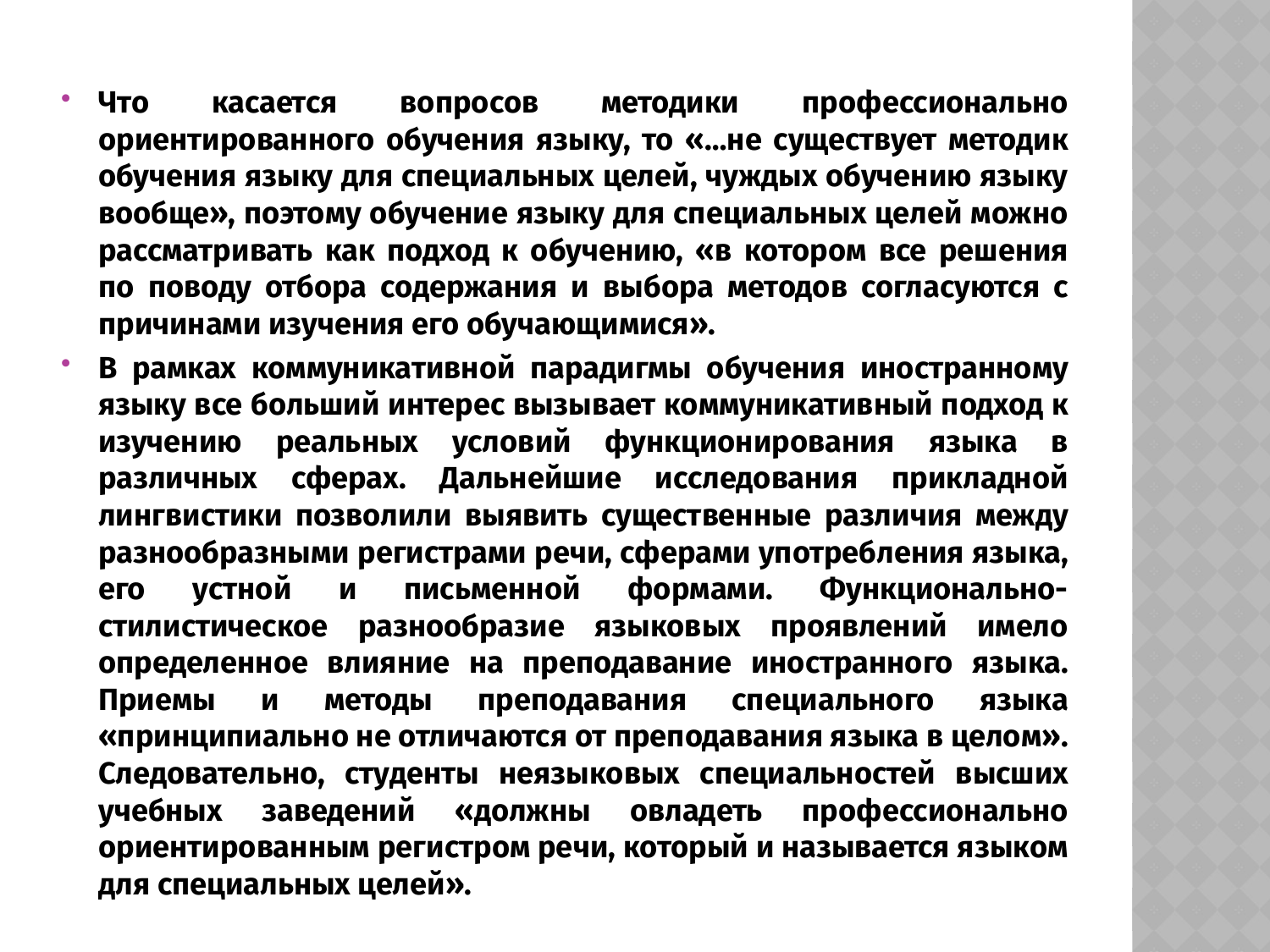

Что касается вопросов методики профессионально ориентированного обучения языку, то «…не существует методик обучения языку для специальных целей, чуждых обучению языку вообще», поэтому обучение языку для специальных целей можно рассматривать как подход к обучению, «в котором все решения по поводу отбора содержания и выбора методов согласуются с причинами изучения его обучающимися».
В рамках коммуникативной парадигмы обучения иностранному языку все больший интерес вызывает коммуникативный подход к изучению реальных условий функционирования языка в различных сферах. Дальнейшие исследования прикладной лингвистики позволили выявить существенные различия между разнообразными регистрами речи, сферами употребления языка, его устной и письменной формами. Функционально-стилистическое разнообразие языковых проявлений имело определенное влияние на преподавание иностранного языка. Приемы и методы преподавания специального языка «принципиально не отличаются от преподавания языка в целом». Следовательно, студенты неязыковых специальностей высших учебных заведений «должны овладеть профессионально ориентированным регистром речи, который и называется языком для специальных целей».